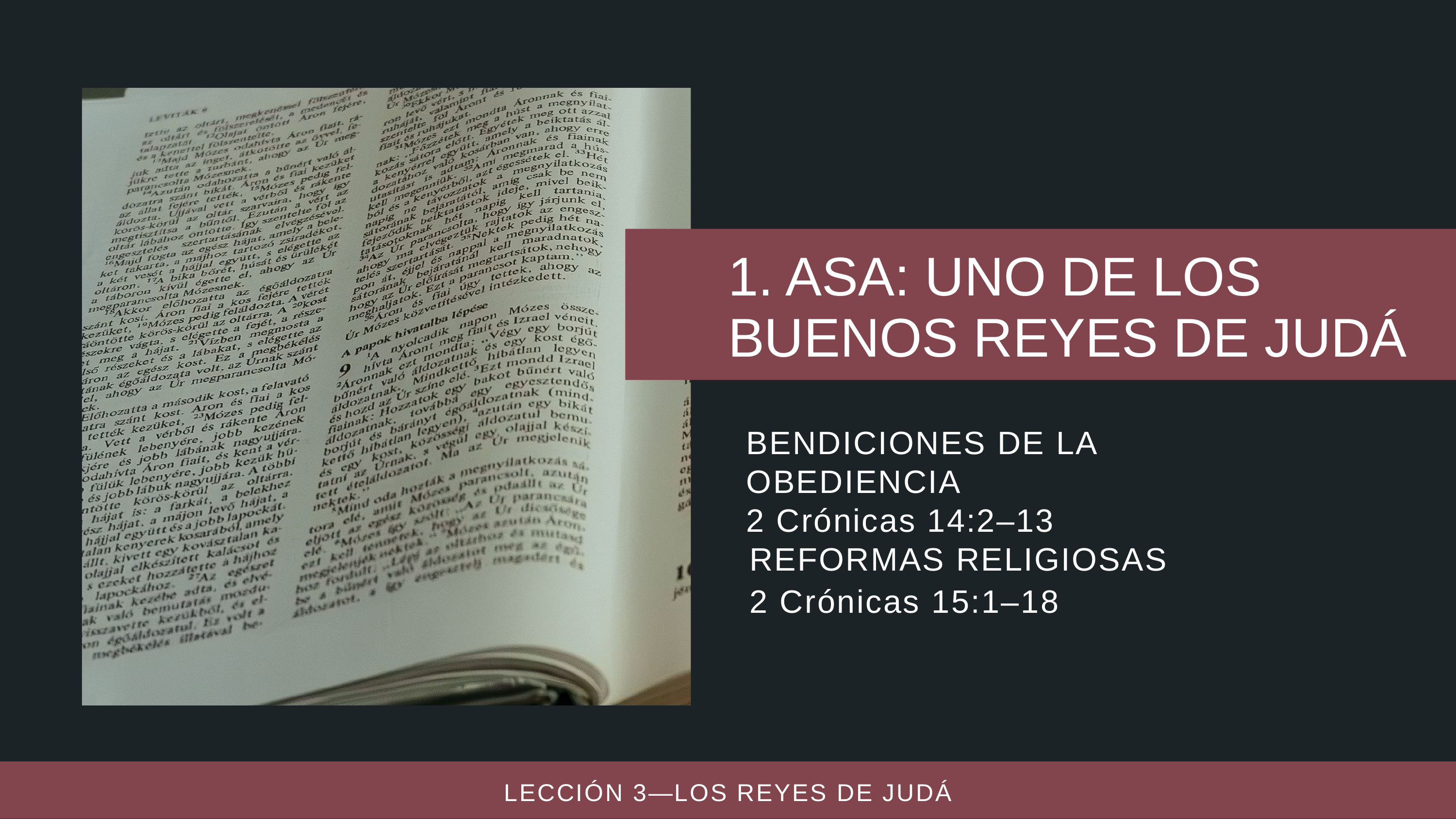

BENDICIONES DE LA OBEDIENCIA
2 Crónicas 14:2–13
REFORMAS RELIGIOSAS
2 Crónicas 15:1–18